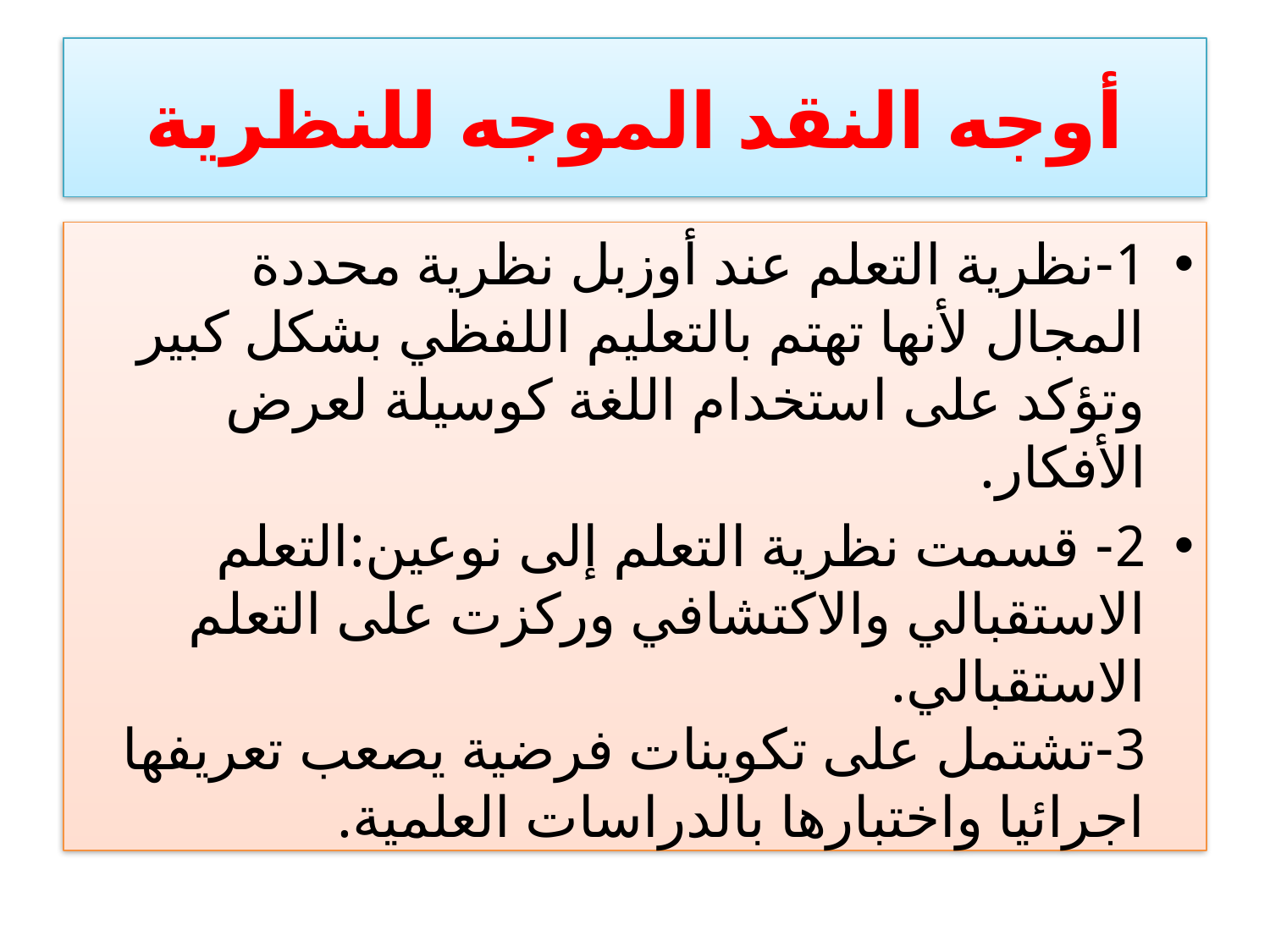

# أوجه النقد الموجه للنظرية
1-نظرية التعلم عند أوزبل نظرية محددة المجال لأنها تهتم بالتعليم اللفظي بشكل كبير وتؤكد على استخدام اللغة كوسيلة لعرض الأفكار.
2- قسمت نظرية التعلم إلى نوعين:التعلم الاستقبالي والاكتشافي وركزت على التعلم الاستقبالي.
3-تشتمل على تكوينات فرضية يصعب تعريفها اجرائيا واختبارها بالدراسات العلمية.